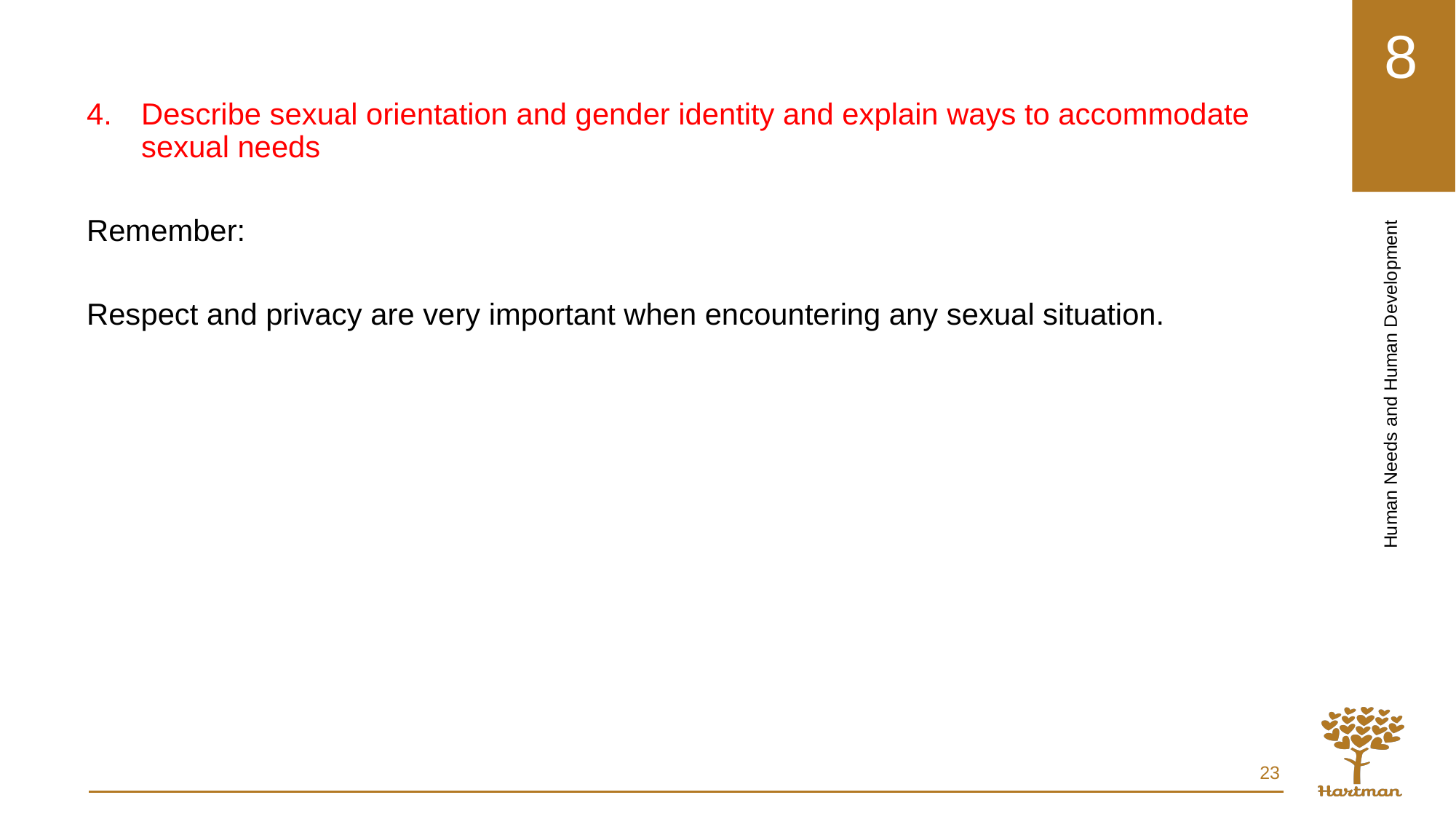

Describe sexual orientation and gender identity and explain ways to accommodate sexual needs

Remember:

Respect and privacy are very important when encountering any sexual situation.

23